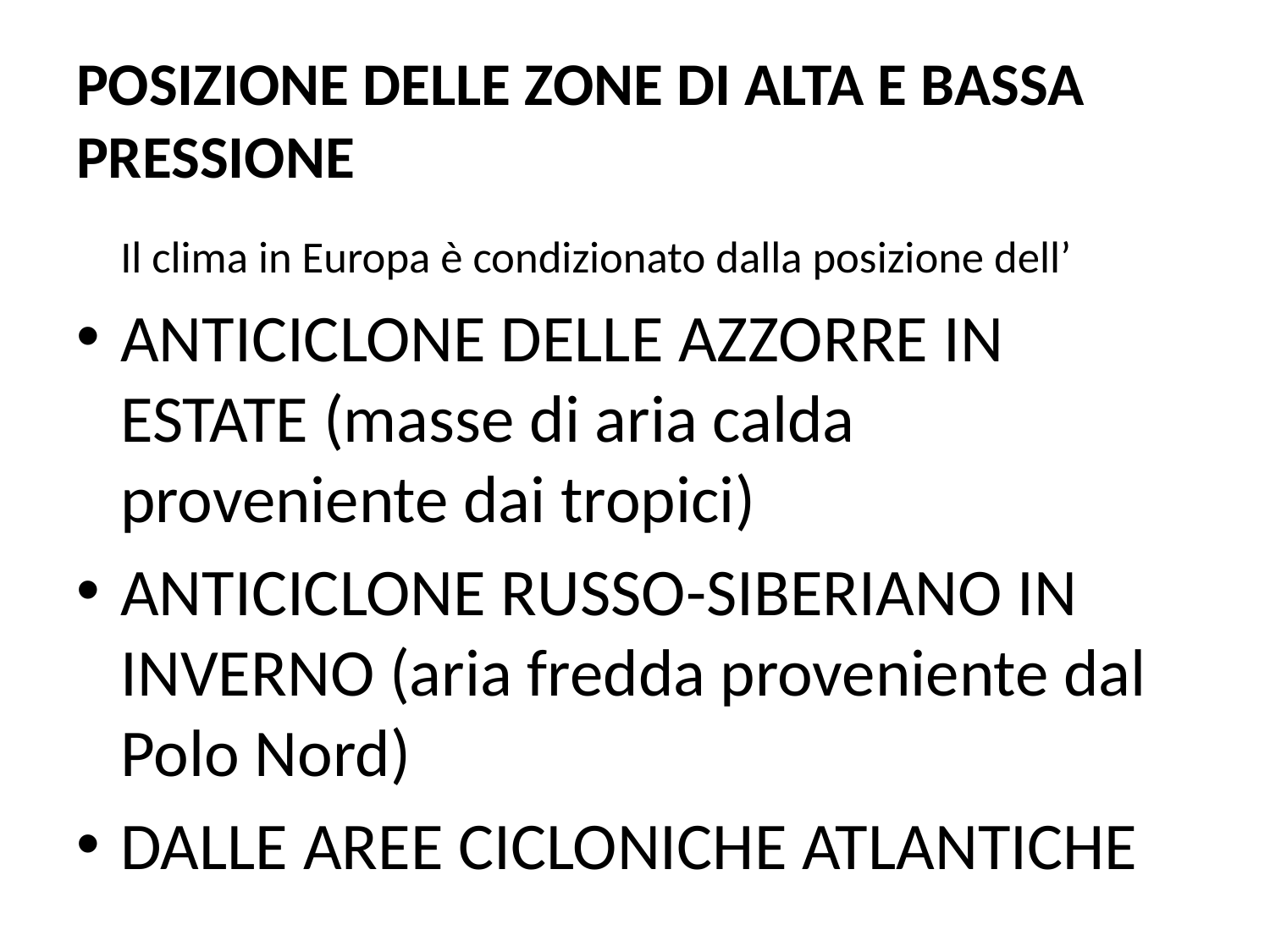

# POSIZIONE DELLE ZONE DI ALTA E BASSA PRESSIONE
	Il clima in Europa è condizionato dalla posizione dell’
ANTICICLONE DELLE AZZORRE IN ESTATE (masse di aria calda proveniente dai tropici)
ANTICICLONE RUSSO-SIBERIANO IN INVERNO (aria fredda proveniente dal Polo Nord)
DALLE AREE CICLONICHE ATLANTICHE